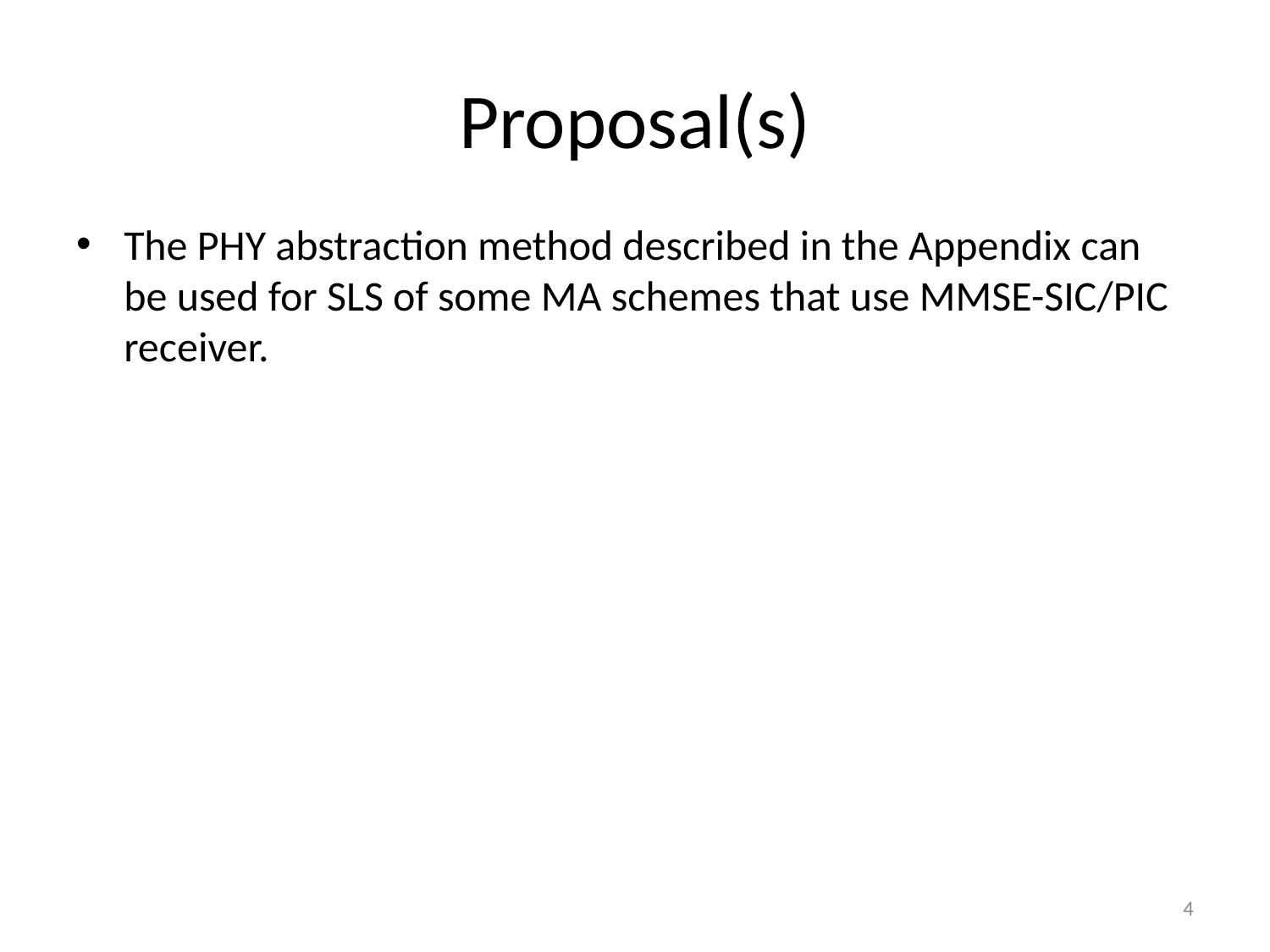

# Proposal(s)
The PHY abstraction method described in the Appendix can be used for SLS of some MA schemes that use MMSE-SIC/PIC receiver.
4